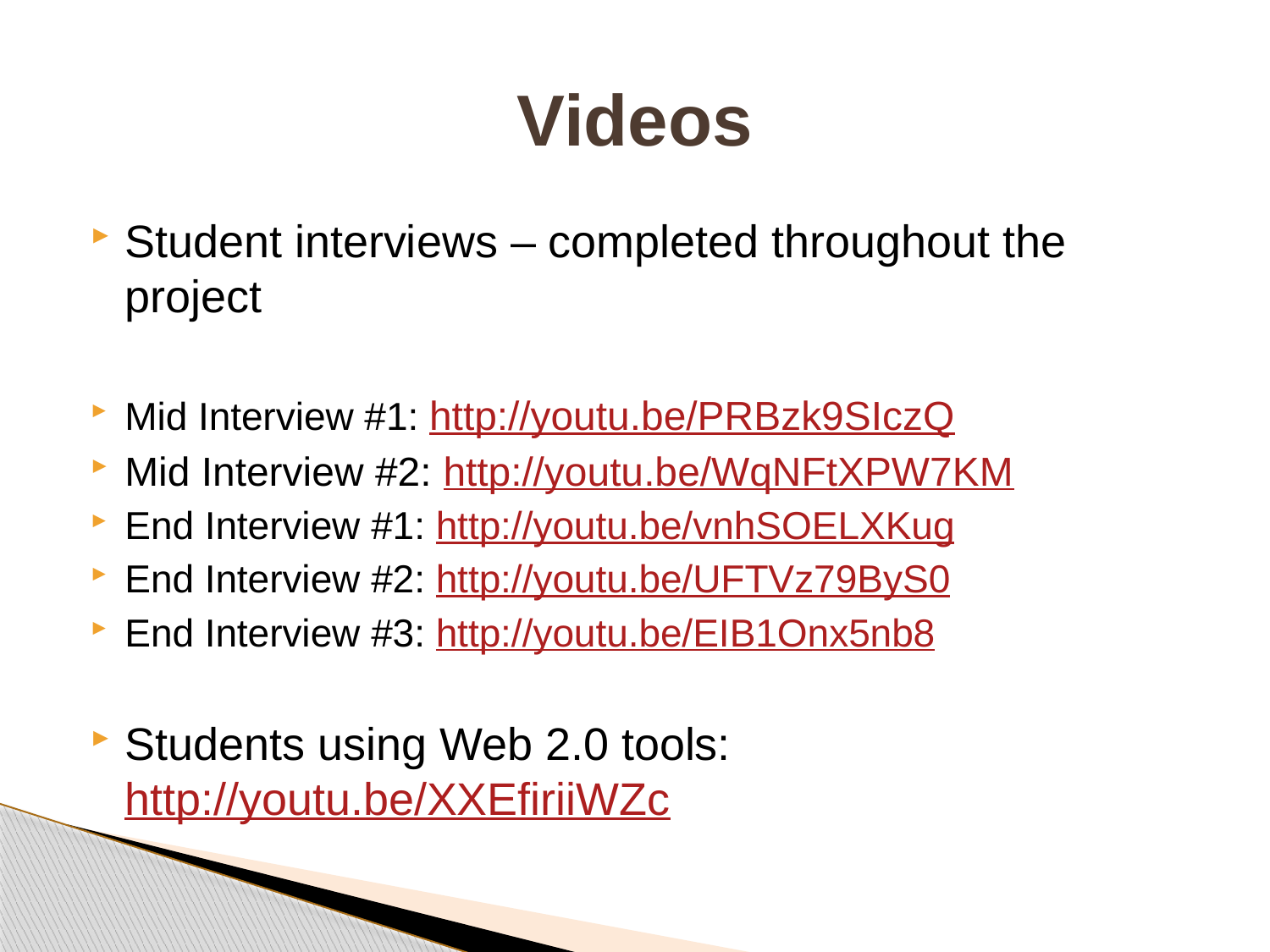

# Videos
Student interviews – completed throughout the project

Mid Interview #1: http://youtu.be/PRBzk9SIczQ
Mid Interview #2: http://youtu.be/WqNFtXPW7KM
End Interview #1: http://youtu.be/vnhSOELXKug
End Interview #2: http://youtu.be/UFTVz79ByS0
End Interview #3: http://youtu.be/EIB1Onx5nb8

Students using Web 2.0 tools: http://youtu.be/XXEfiriiWZc